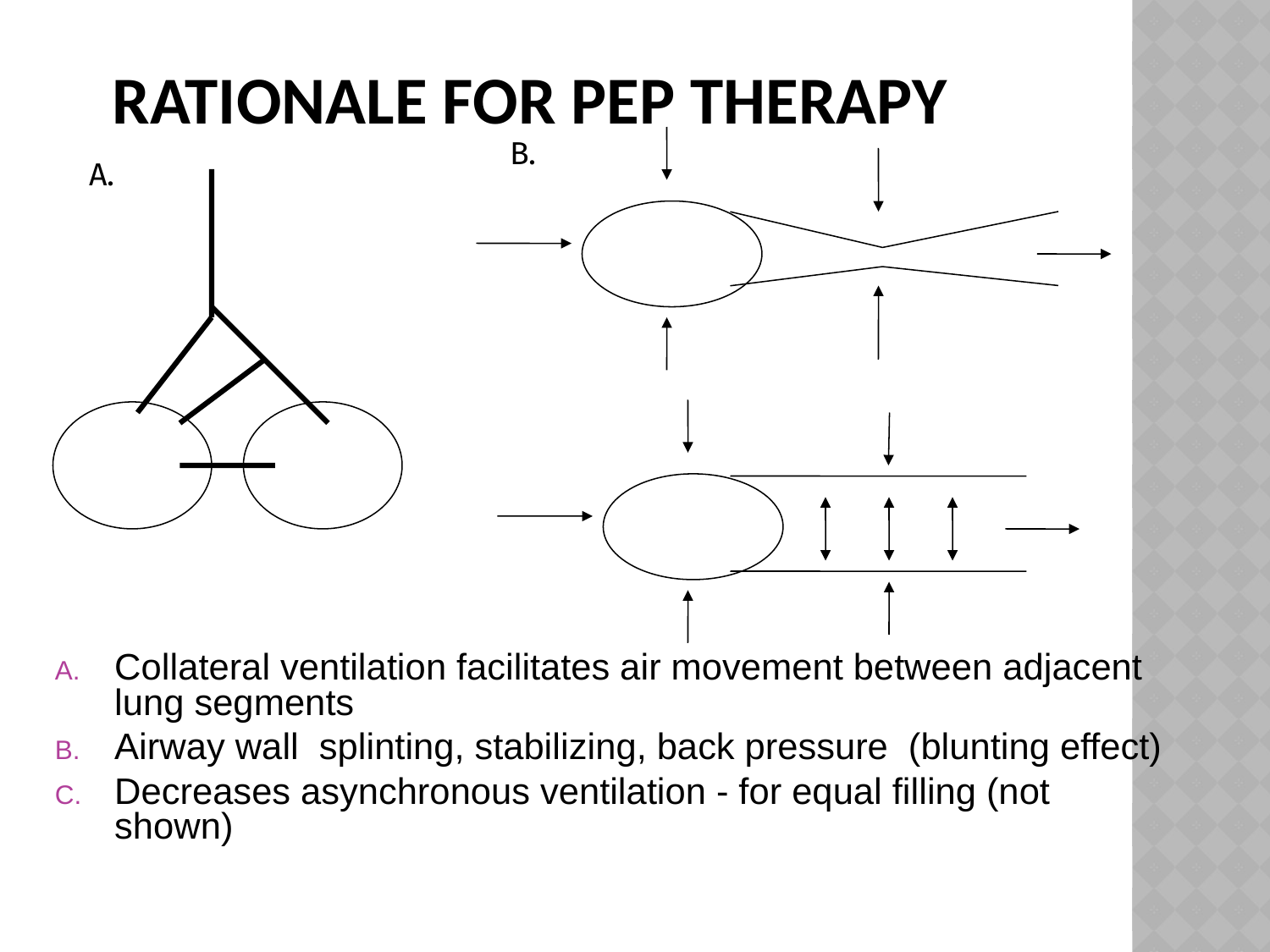

Rationale for PEP therapy
B.

A.

Collateral ventilation facilitates air movement between adjacent lung segments
Airway wall  splinting, stabilizing, back pressure  (blunting effect)
Decreases asynchronous ventilation - for equal filling (not shown)